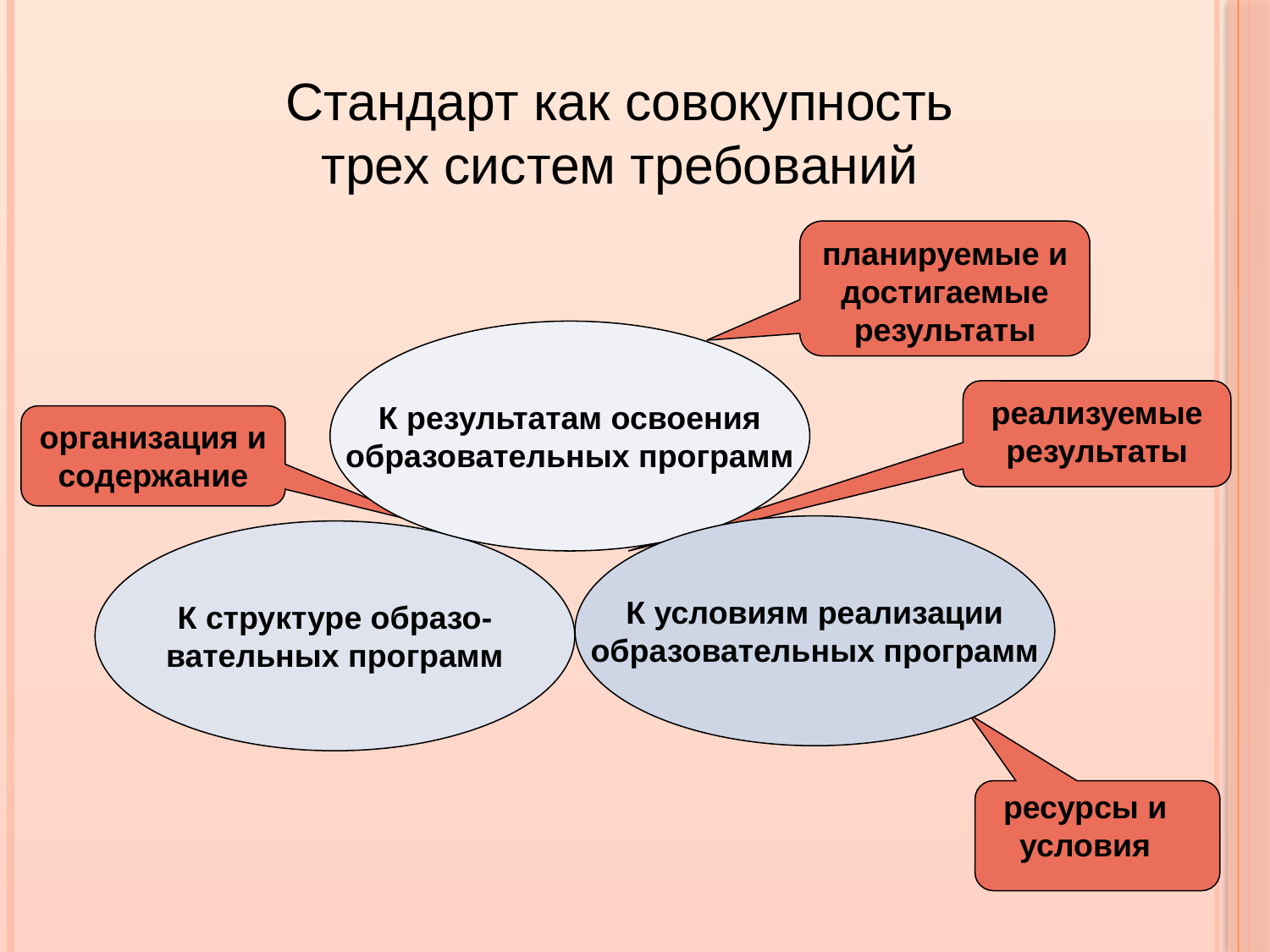

Стандарт как совокупность
трех систем требований
планируемые и достигаемые результаты

К результатам освоения
образовательных программ
реализуемые
результаты
организация и
содержание
К условиям реализации
образовательных программ
К структуре образо-
вательных программ
ресурсы и условия